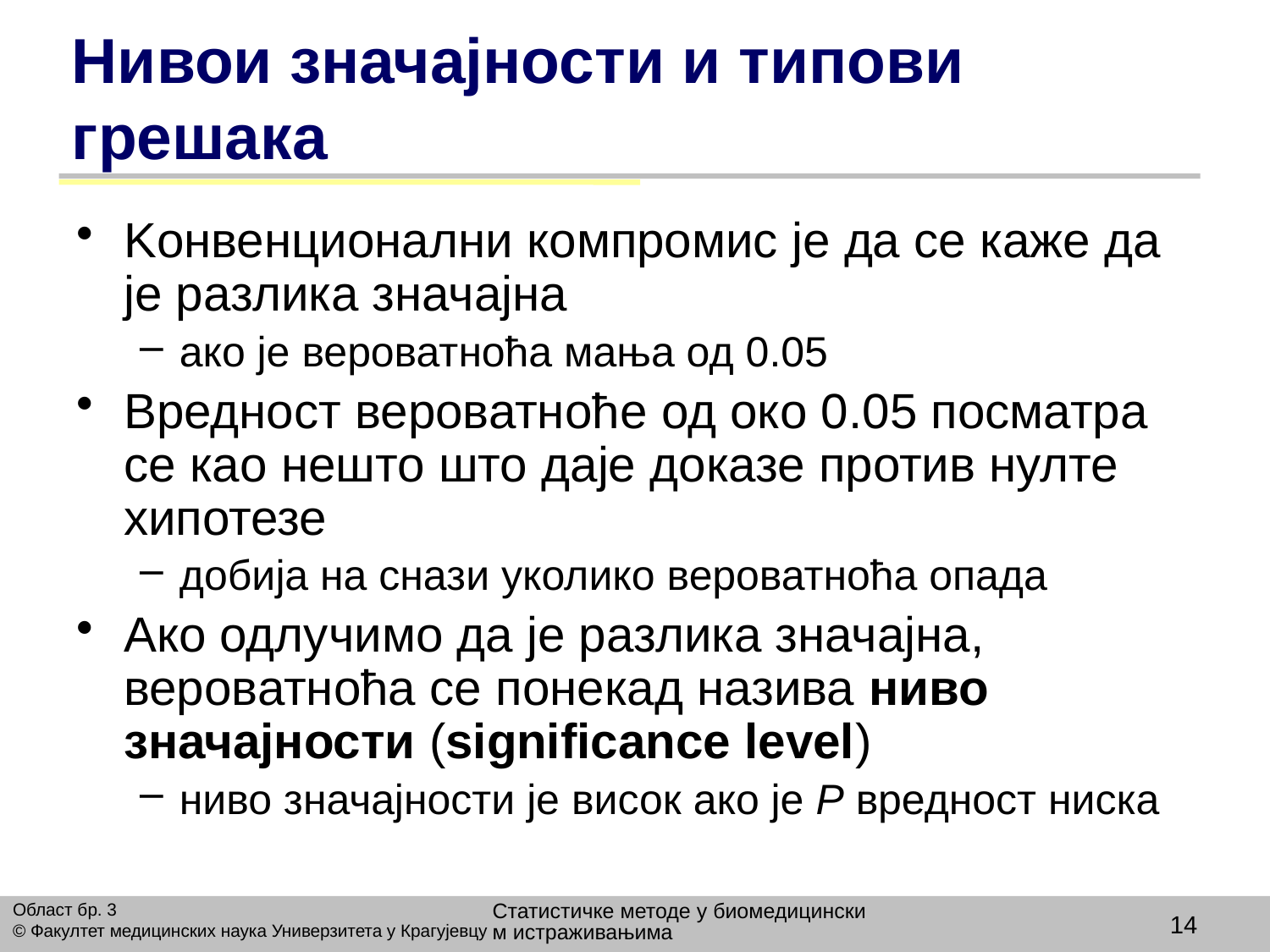

# Нивои значајности и типови грешака
Kонвенционални компромис је да се каже да је разлика значајна
ако је вероватноћа мања од 0.05
Вредност вероватноће од око 0.05 посматра се као нешто што даје доказе против нулте хипотезе
добија на снази уколико вероватноћа опада
Aко одлучимо да је разлика значајна, вероватноћа се понекад назива ниво значајности (significance level)
ниво значајности је висок ако је P вредност ниска
Статистичке методе у биомедицинским истраживањима
Област бр. 3
© Факултет медицинских наука Универзитета у Крагујевцу
14